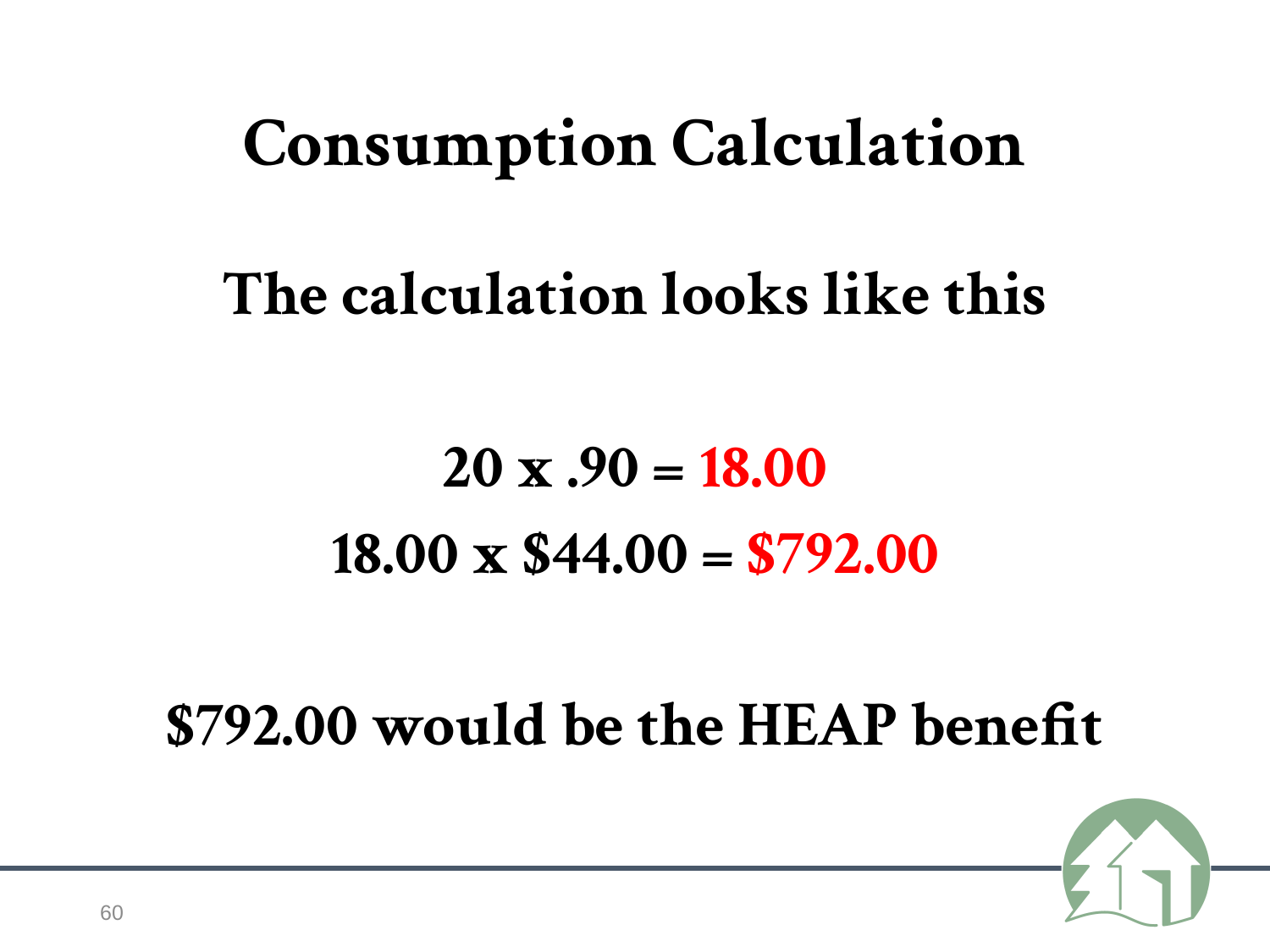

# Consumption Calculation
The calculation looks like this

20 x .90 = 18.00
18.00 x $44.00 = $792.00

$792.00 would be the HEAP benefit

60